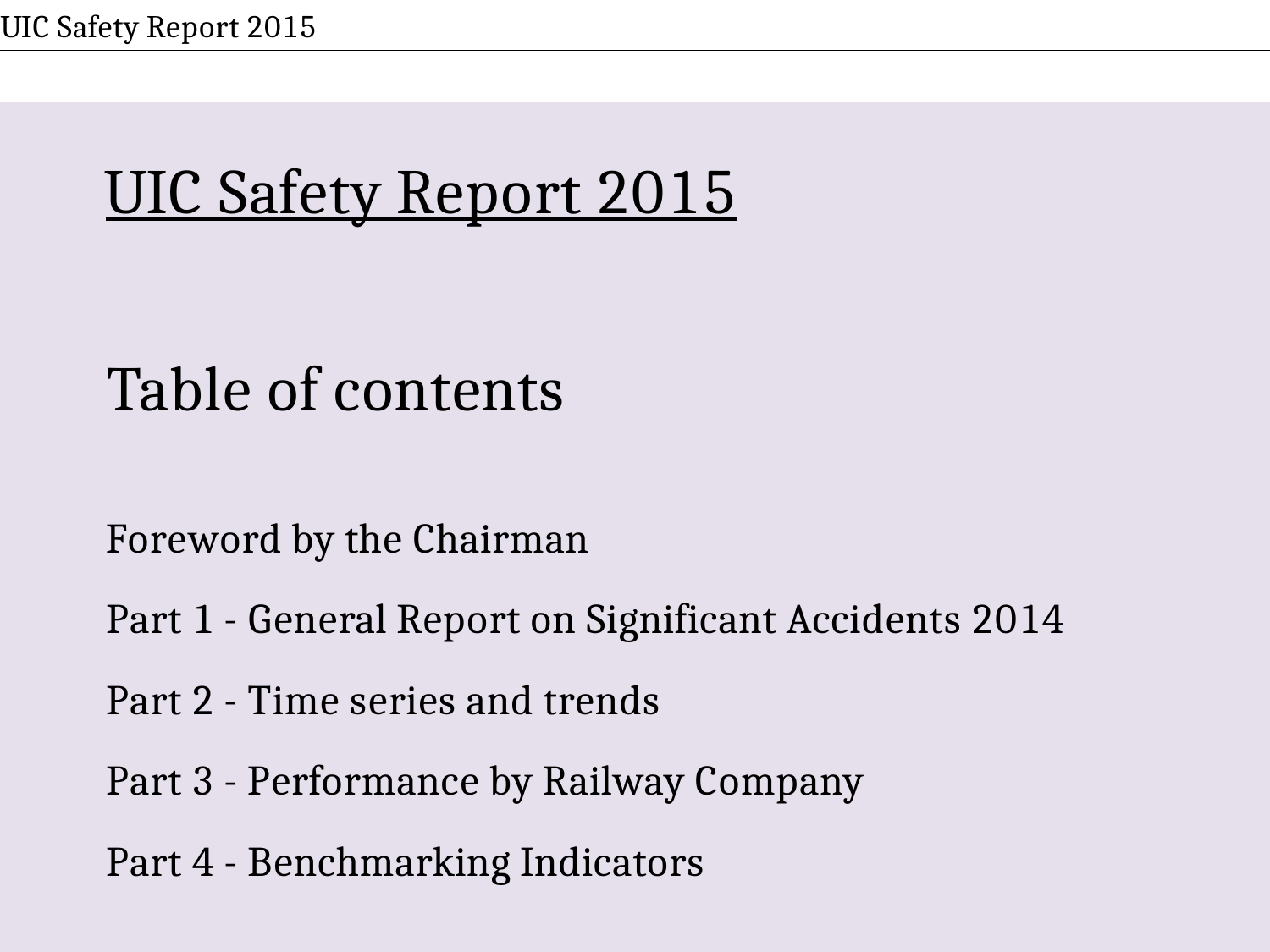

| UIC Safety Report 2015 |  |  |  |
| --- | --- | --- | --- |
|  |  |  |  |
|  |  |  |  |
|  | UIC Safety Report 2015 |  |  |
|  |  |  |  |
|  | Table of contents |  |  |
|  |  |  |  |
|  | Foreword by the Chairman |  |  |
|  | Part 1 - General Report on Significant Accidents 2014 |  |  |
|  | Part 2 - Time series and trends |  |  |
|  | Part 3 - Performance by Railway Company |  |  |
|  | Part 4 - Benchmarking Indicators |  |  |
|  |  |  |  |